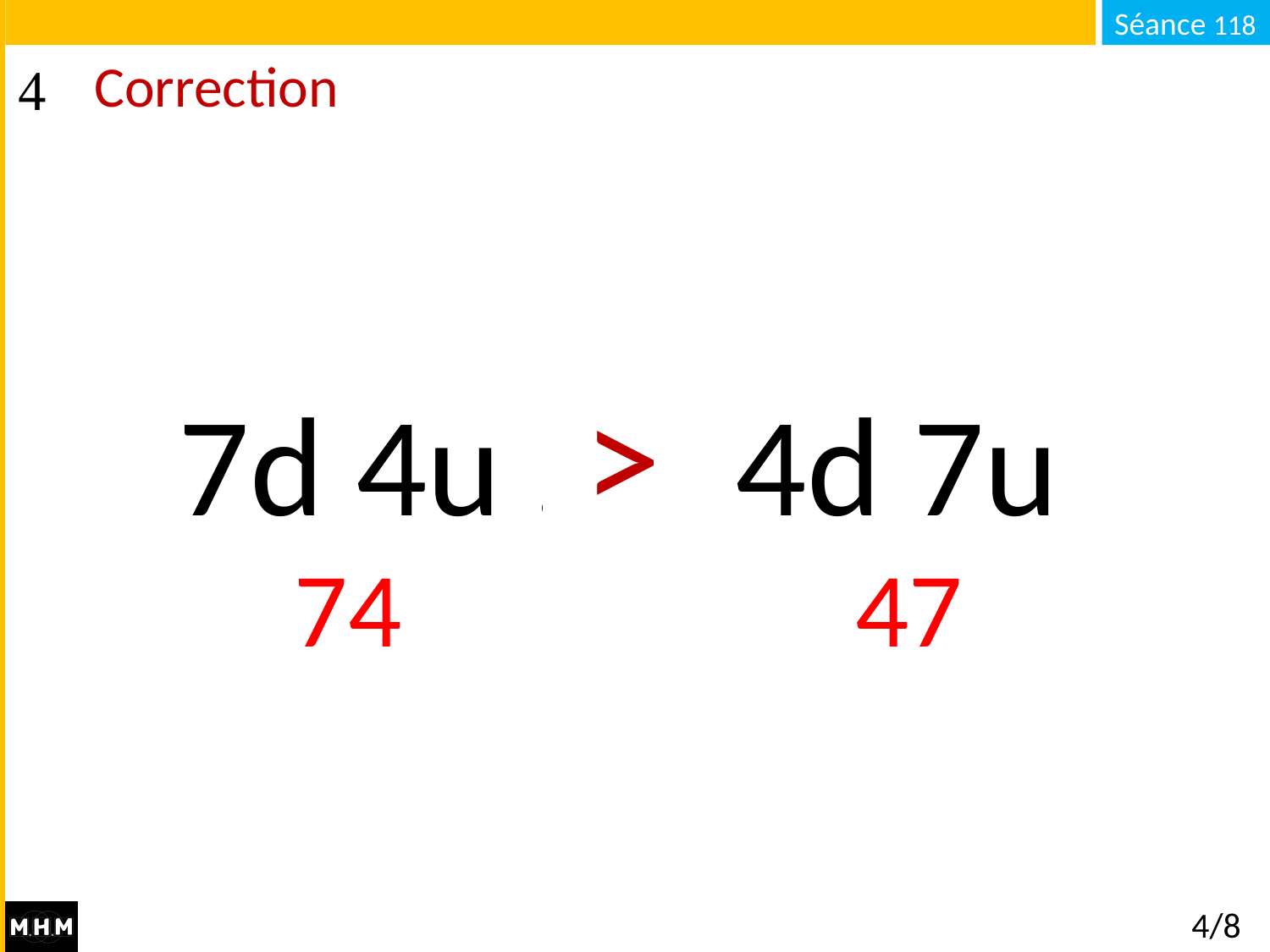

# Correction
>
7d 4u . . . 4d 7u
74                   47
4/8